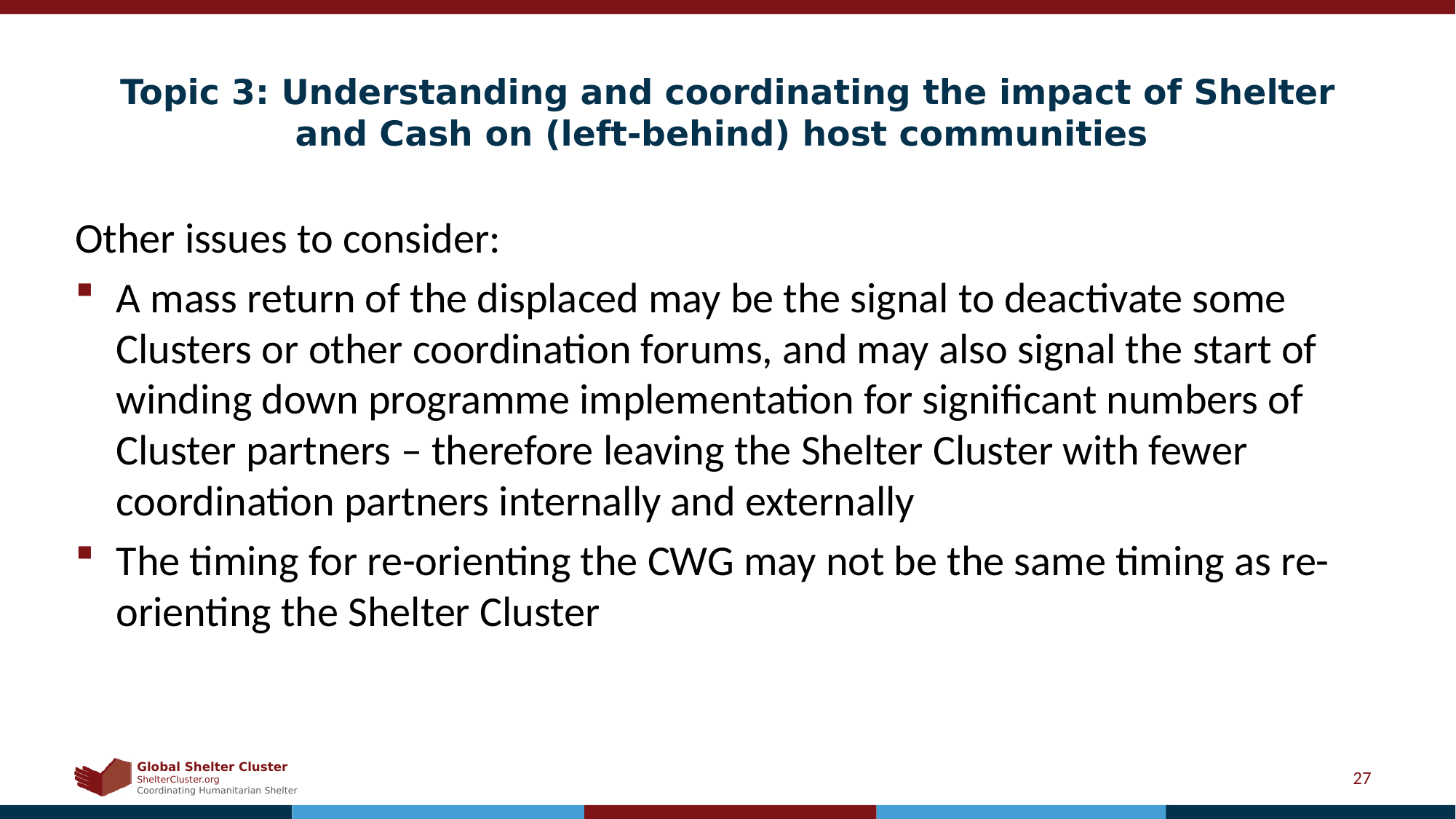

# Topic 3: Understanding and coordinating the impact of Shelter and Cash on (left-behind) host communities
Other issues to consider:
A mass return of the displaced may be the signal to deactivate some Clusters or other coordination forums, and may also signal the start of winding down programme implementation for significant numbers of Cluster partners – therefore leaving the Shelter Cluster with fewer coordination partners internally and externally
The timing for re-orienting the CWG may not be the same timing as re-orienting the Shelter Cluster

27